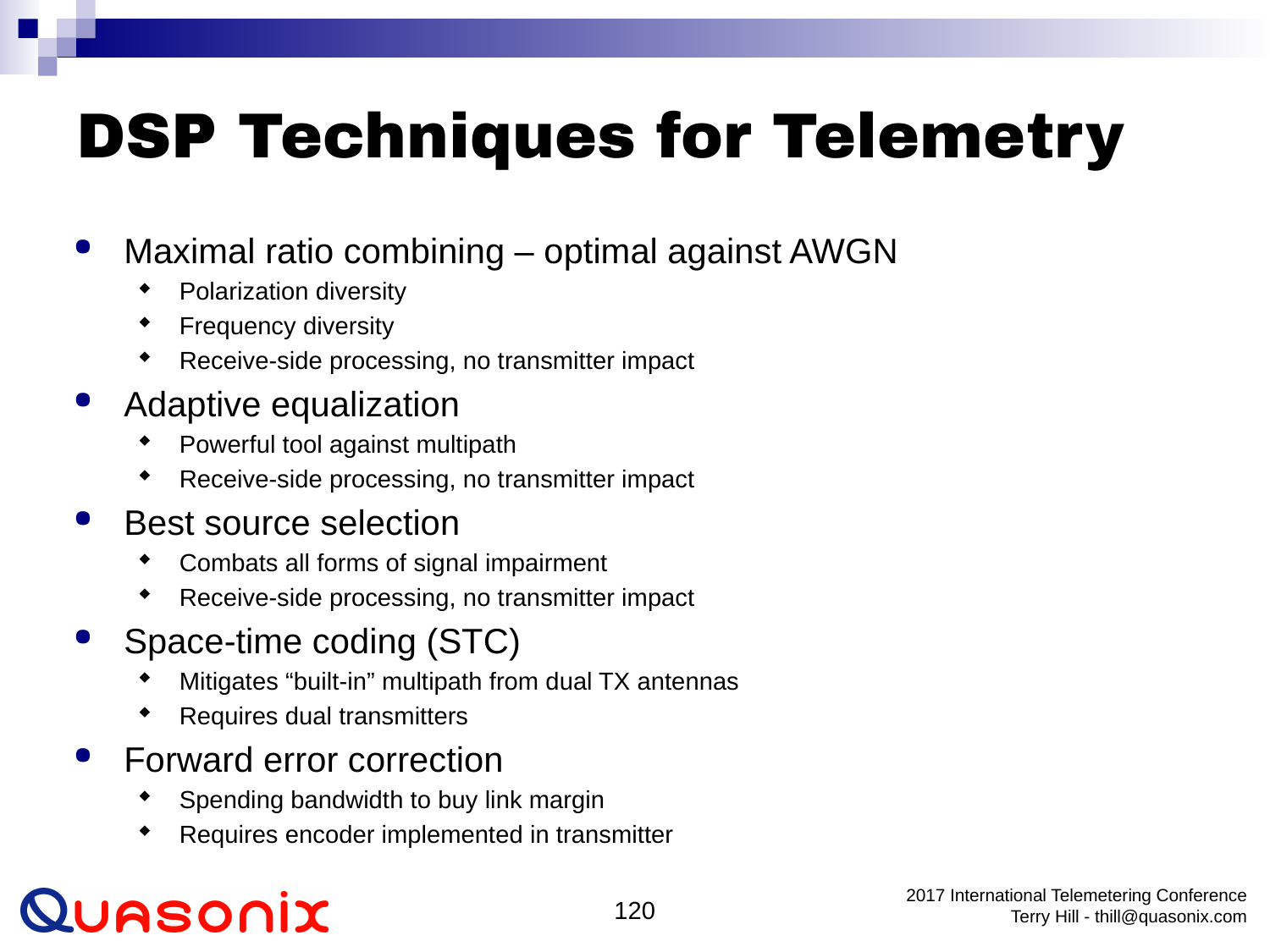

# DSP Techniques for Telemetry
Maximal ratio combining – optimal against AWGN
Polarization diversity
Frequency diversity
Receive-side processing, no transmitter impact
Adaptive equalization
Powerful tool against multipath
Receive-side processing, no transmitter impact
Best source selection
Combats all forms of signal impairment
Receive-side processing, no transmitter impact
Space-time coding (STC)
Mitigates “built-in” multipath from dual TX antennas
Requires dual transmitters
Forward error correction
Spending bandwidth to buy link margin
Requires encoder implemented in transmitter